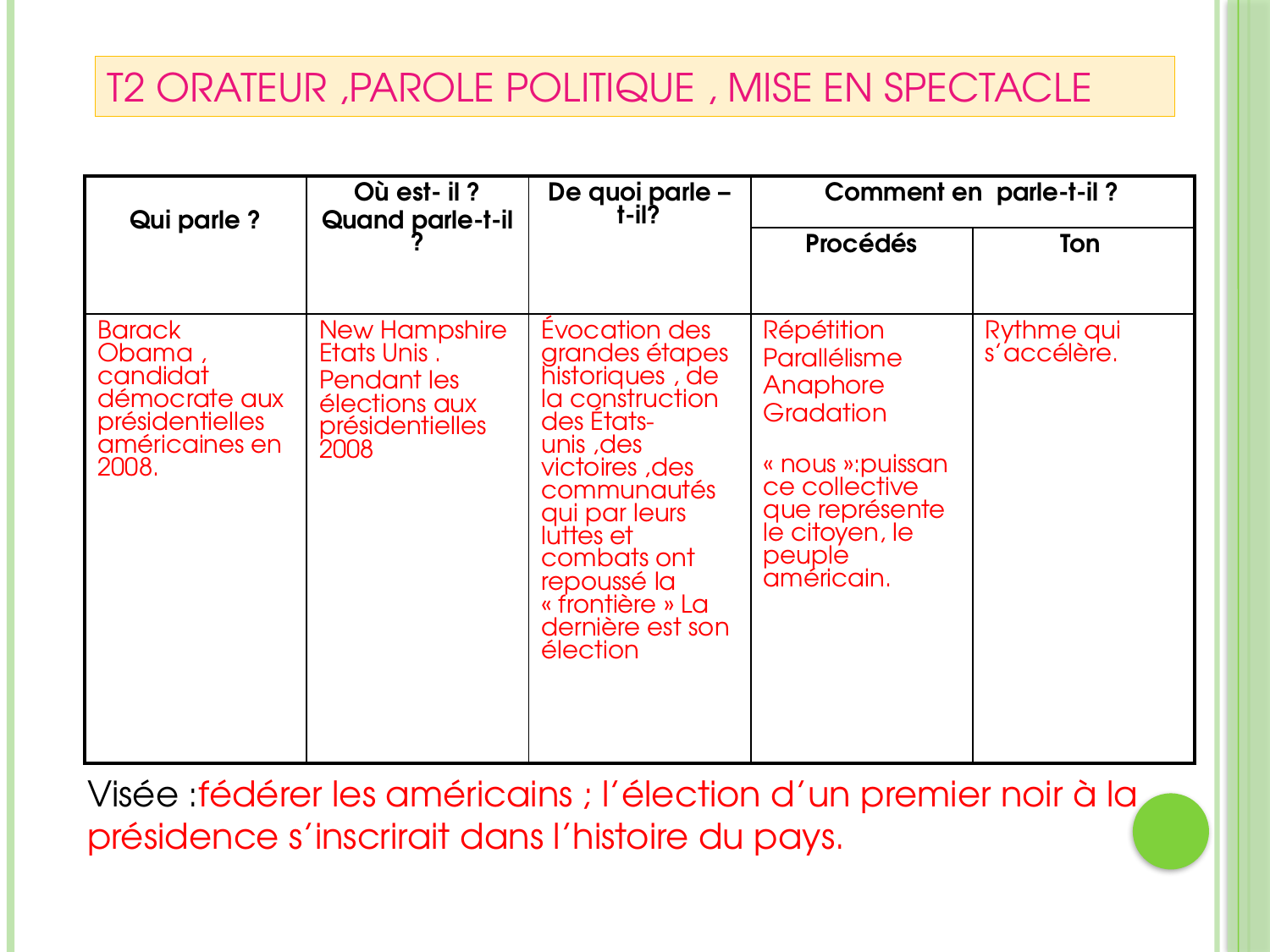

# T2 Orateur ,parole politique , mise en spectacle
| Qui parle ? | Où est- il ? Quand parle-t-il ? | De quoi parle –t-il? | Comment en parle-t-il ? |  |
| --- | --- | --- | --- | --- |
|  |  |  | Procédés | Ton |
| Barack Obama , candidat démocrate aux présidentielles américaines en 2008. | New Hampshire Etats Unis . Pendant les élections aux présidentielles 2008 | Évocation des grandes étapes historiques , de la construction des États-unis ,des victoires ,des communautés qui par leurs luttes et combats ont repoussé la « frontière » La dernière est son élection | Répétition Parallélisme Anaphore Gradation « nous »:puissance collective que représente le citoyen, le peuple américain. | Rythme qui s’accélère. |
Visée :fédérer les américains ; l’élection d’un premier noir à la présidence s’inscrirait dans l’histoire du pays.